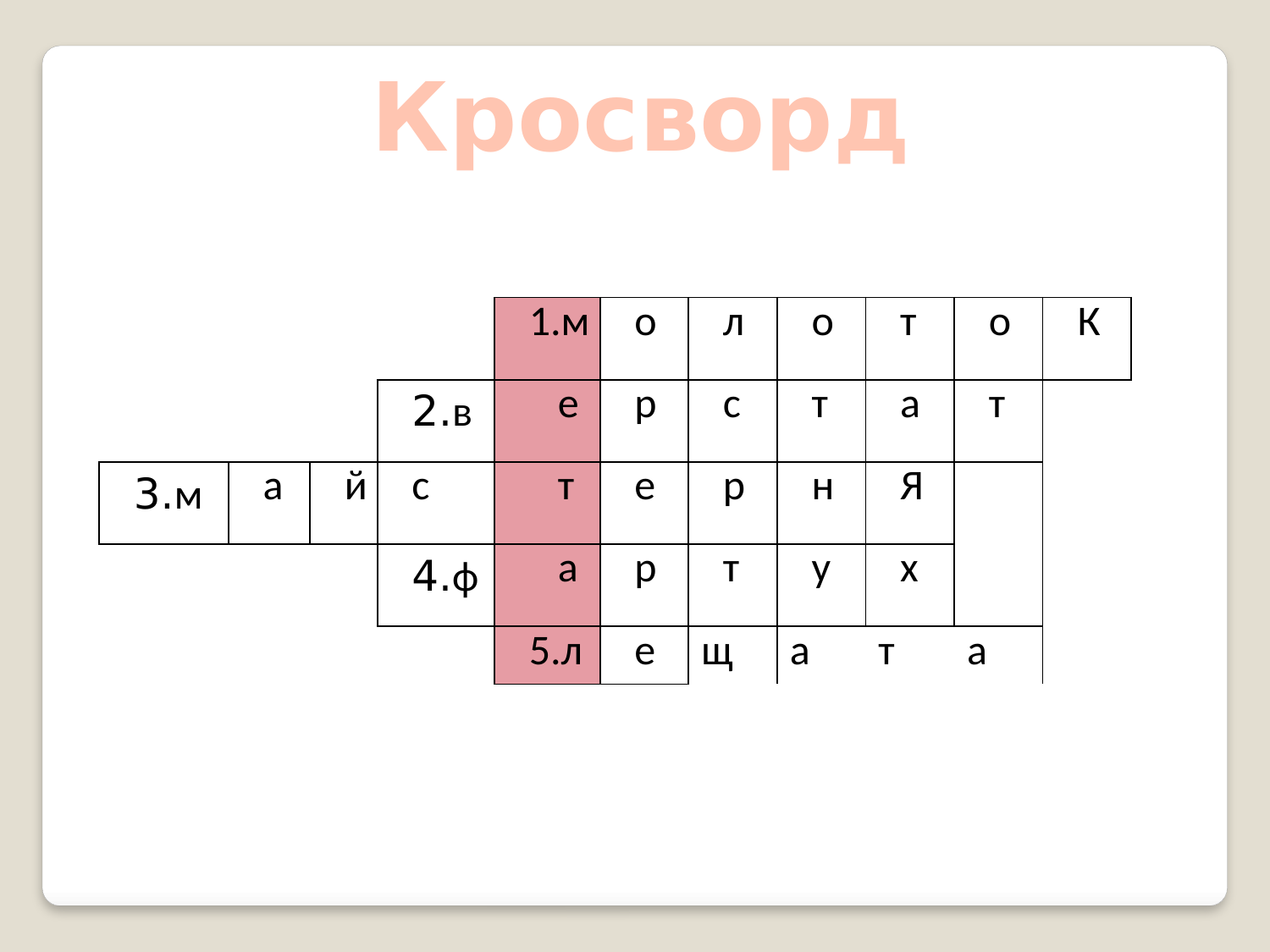

Кросворд
|  |  |  |  |  | 1.м | о | л | о | т | о | К |
| --- | --- | --- | --- | --- | --- | --- | --- | --- | --- | --- | --- |
|  |  |  |  | 2.в | е | р | с | т | а | т |  |
| 3.м |  | а | й | с | т | е | р | н | Я |  |  |
|  |  |  |  | 4.ф | а | р | т | у | х |  |  |
|  |  |  |  |  | 5.л | е | щ | а | т | а |  |